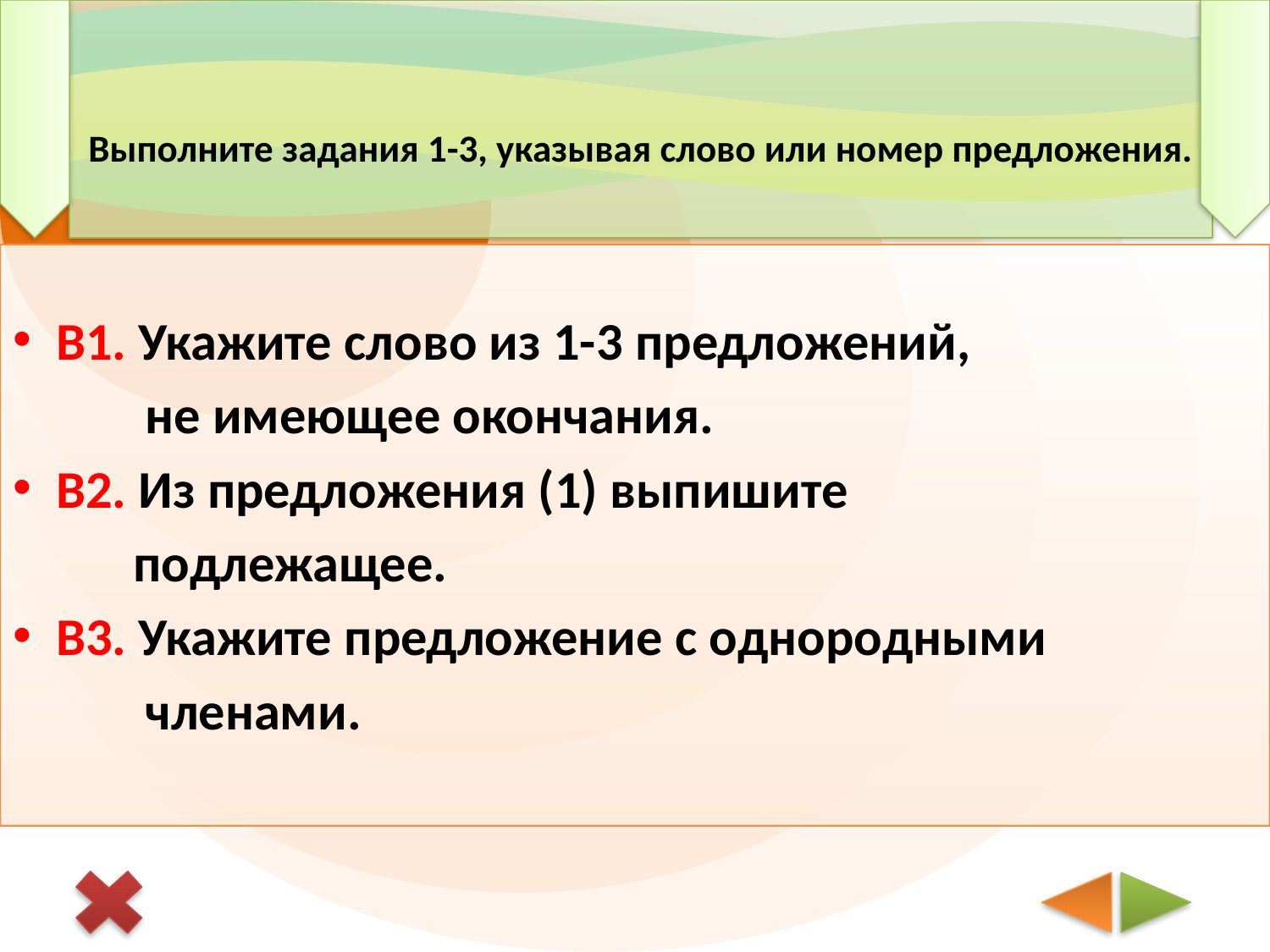

# Выполните задания 1-3, указывая слово или номер предложения.

В1. Укажите слово из 1-3 предложений,
           не имеющее окончания.
В2. Из предложения (1) выпишите
          подлежащее.
В3. Укажите предложение с однородными
           членами.